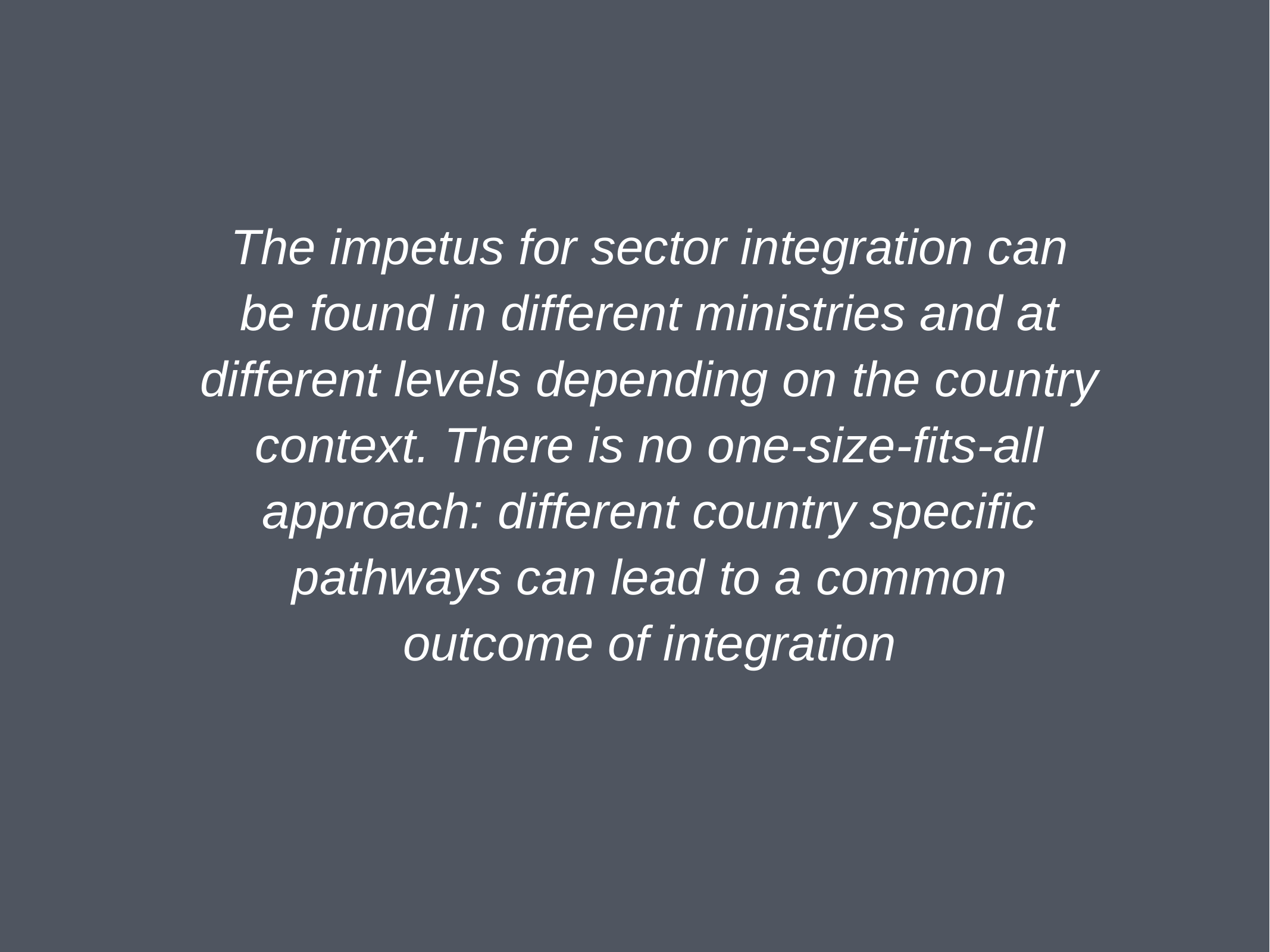

The impetus for sector integration can be found in different ministries and at different levels depending on the country context. There is no one-size-fits-all approach: different country specific pathways can lead to a common outcome of integration